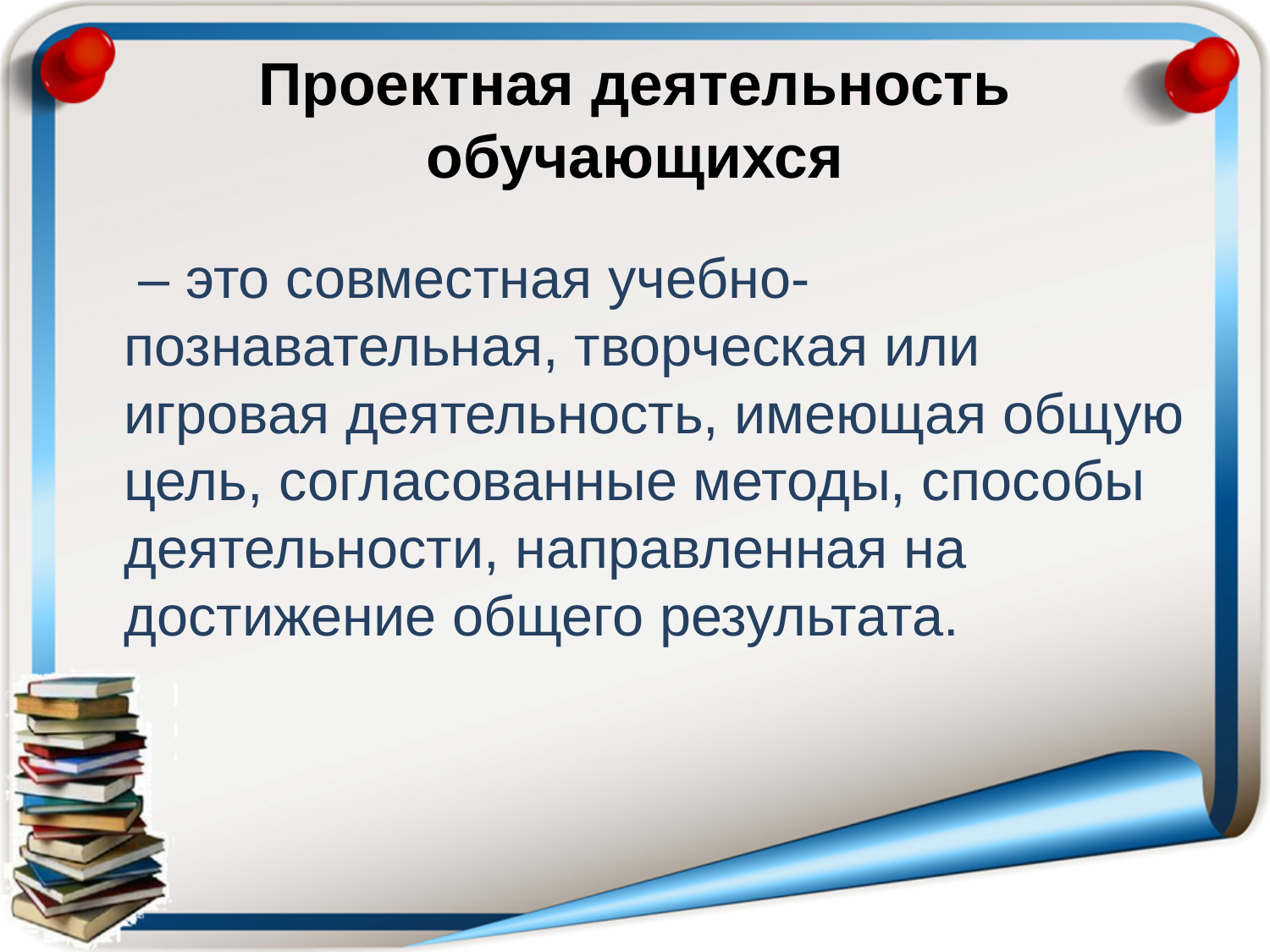

# Проектная деятельность обучающихся

    – это совместная учебно- познавательная, творческая или игровая деятельность, имеющая общую цель, согласованные методы, способы деятельности, направленная на достижение общего результата.